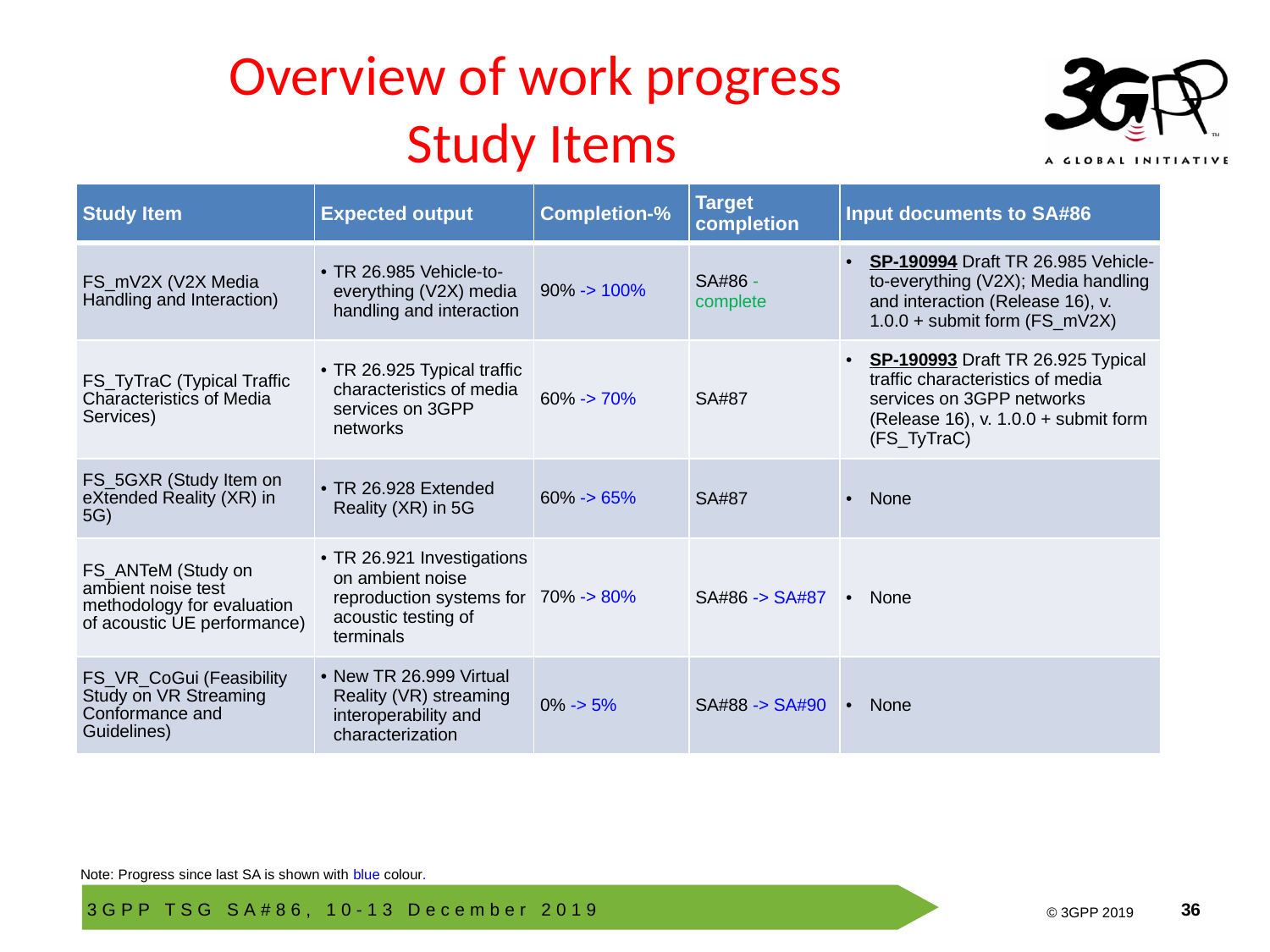

# Overview of work progress Study Items
| Study Item | Expected output | Completion-% | Target completion | Input documents to SA#86 |
| --- | --- | --- | --- | --- |
| FS\_mV2X (V2X Media Handling and Interaction) | TR 26.985 Vehicle-to-everything (V2X) media handling and interaction | 90% -> 100% | SA#86 - complete | SP-190994 Draft TR 26.985 Vehicle-to-everything (V2X); Media handling and interaction (Release 16), v. 1.0.0 + submit form (FS\_mV2X) |
| FS\_TyTraC (Typical Traffic Characteristics of Media Services) | TR 26.925 Typical traffic characteristics of media services on 3GPP networks | 60% -> 70% | SA#87 | SP-190993 Draft TR 26.925 Typical traffic characteristics of media services on 3GPP networks (Release 16), v. 1.0.0 + submit form (FS\_TyTraC) |
| FS\_5GXR (Study Item on eXtended Reality (XR) in 5G) | TR 26.928 Extended Reality (XR) in 5G | 60% -> 65% | SA#87 | None |
| FS\_ANTeM (Study on ambient noise test methodology for evaluation of acoustic UE performance) | TR 26.921 Investigations on ambient noise reproduction systems for acoustic testing of terminals | 70% -> 80% | SA#86 -> SA#87 | None |
| FS\_VR\_CoGui (Feasibility Study on VR Streaming Conformance and Guidelines) | New TR 26.999 Virtual Reality (VR) streaming interoperability and characterization | 0% -> 5% | SA#88 -> SA#90 | None |

Note: Progress since last SA is shown with blue colour.